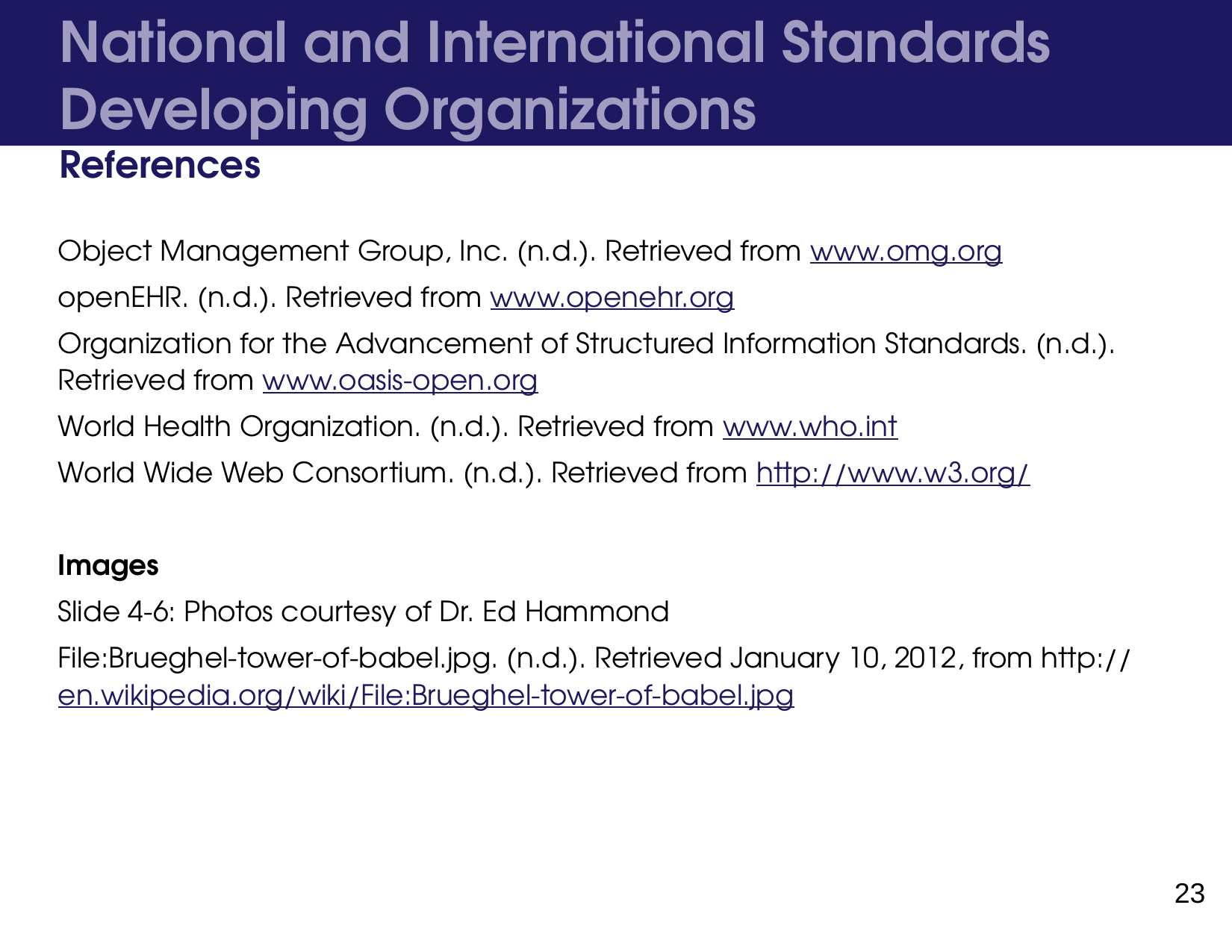

National and International Standards Developing Organizations
References
Object Management Group, Inc. (n.d.). Retrieved from www.omg.org
openEHR. (n.d.). Retrieved from www.openehr.org
Organization for the Advancement of Structured Information Standards. (n.d.). Retrieved from www.oasis-open.org
World Health Organization. (n.d.). Retrieved from www.who.int
World Wide Web Consortium. (n.d.). Retrieved from http://www.w3.org/

Images
Slide 4-6: Photos courtesy of Dr. Ed Hammond
File:Brueghel-tower-of-babel.jpg. (n.d.). Retrieved January 10, 2012, from http://en.wikipedia.org/wiki/File:Brueghel-tower-of-babel.jpg
23